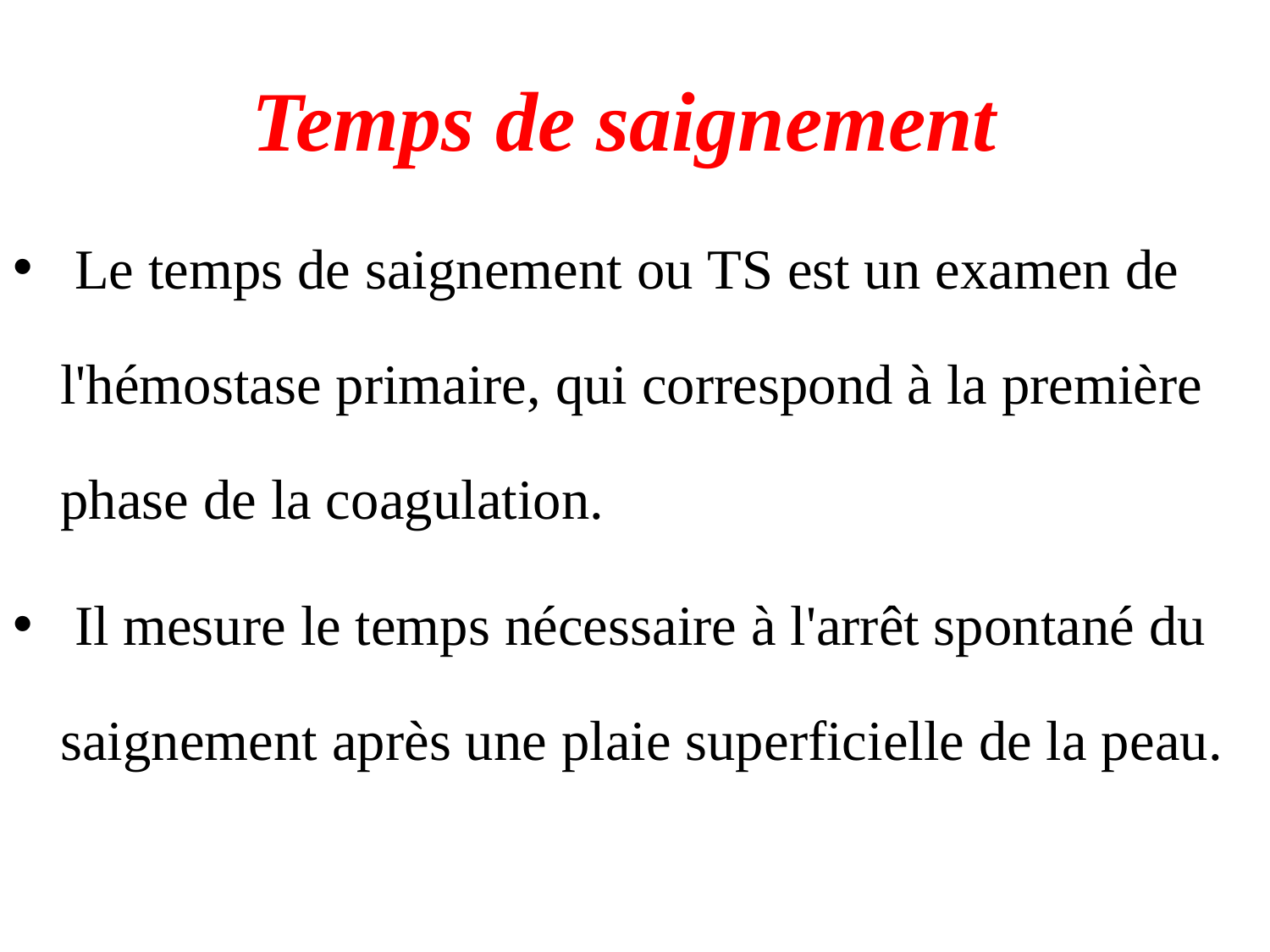

# Temps de saignement
 Le temps de saignement ou TS est un examen de l'hémostase primaire, qui correspond à la première phase de la coagulation.
 Il mesure le temps nécessaire à l'arrêt spontané du saignement après une plaie superficielle de la peau.